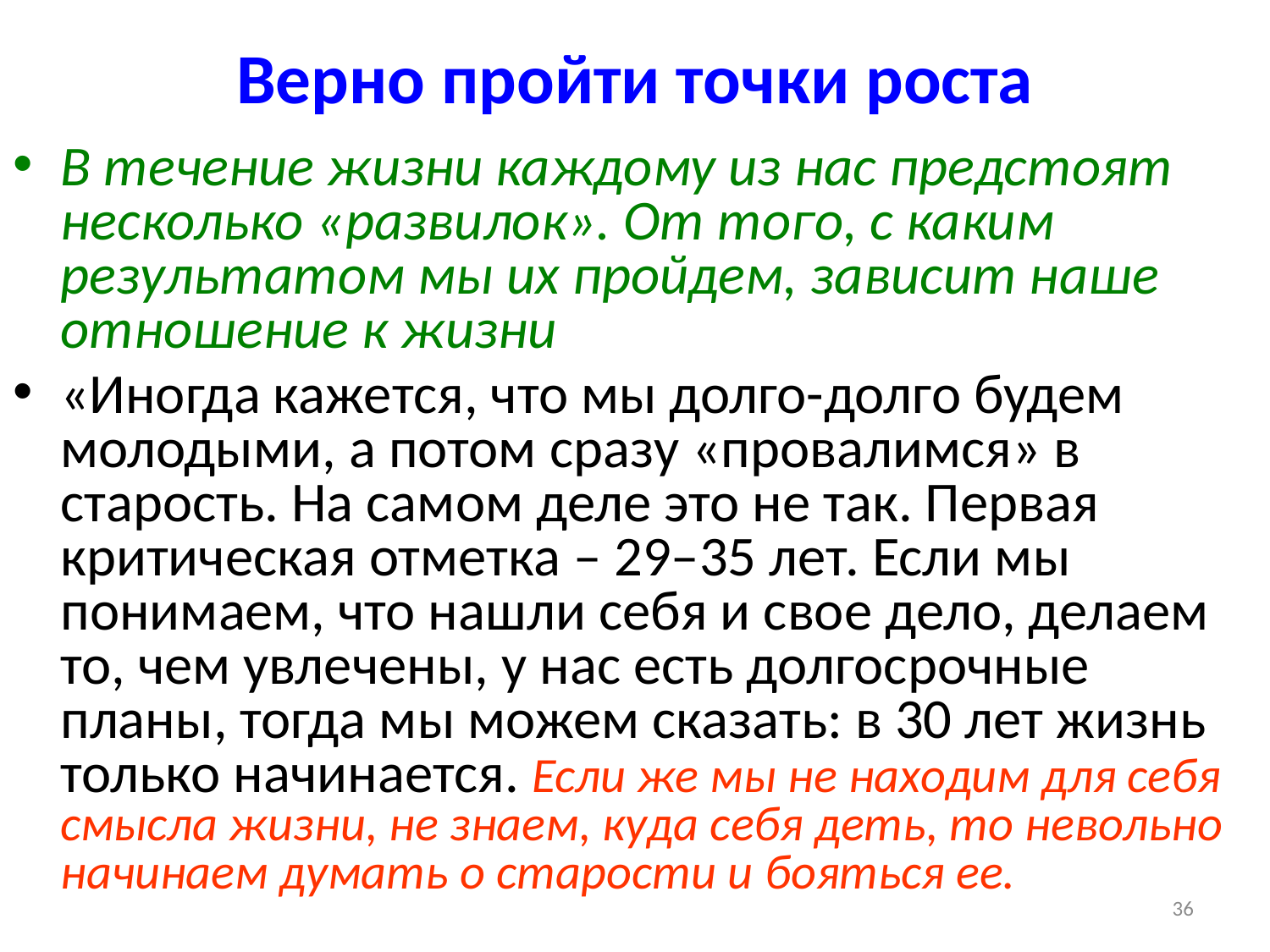

# Верно пройти точки роста
В течение жизни каждому из нас предстоят несколько «развилок». От того, с каким результатом мы их пройдем, зависит наше отношение к жизни
«Иногда кажется, что мы долго-долго будем молодыми, а потом сразу «провалимся» в старость. На самом деле это не так. Первая критическая отметка – 29–35 лет. Если мы понимаем, что нашли себя и свое дело, делаем то, чем увлечены, у нас есть долгосрочные планы, тогда мы можем сказать: в 30 лет жизнь только начинается. Если же мы не находим для себя смысла жизни, не знаем, куда себя деть, то невольно начинаем думать о старости и бояться ее.

36